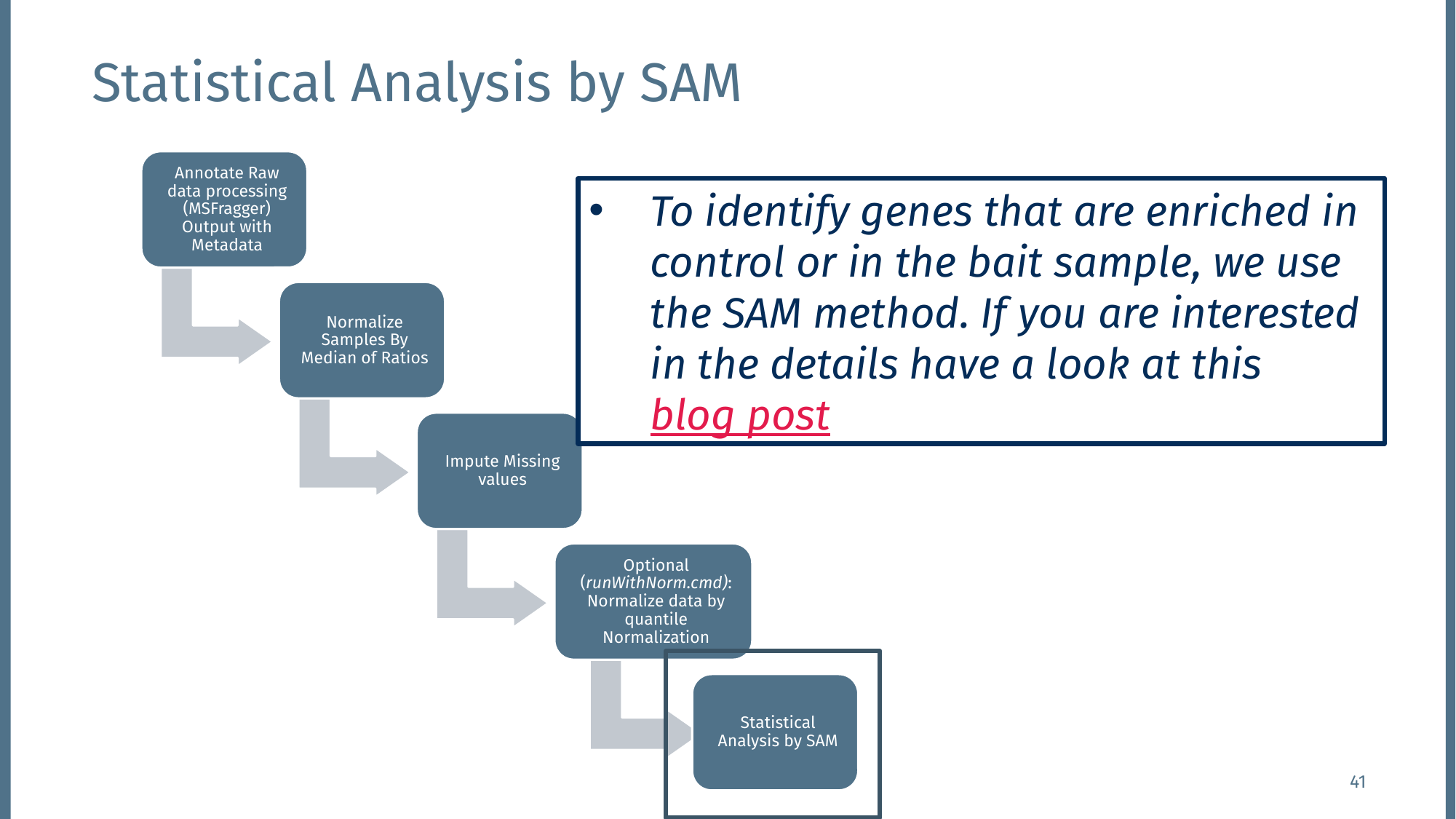

# Statistical Analysis by SAM
Annotate Raw data processing (MSFragger) Output with Metadata
Normalize Samples By Median of Ratios
Impute Missing values
Optional (runWithNorm.cmd): Normalize data by quantile Normalization
Statistical Analysis by SAM
To identify genes that are enriched in control or in the bait sample, we use the SAM method. If you are interested in the details have a look at this blog post

41